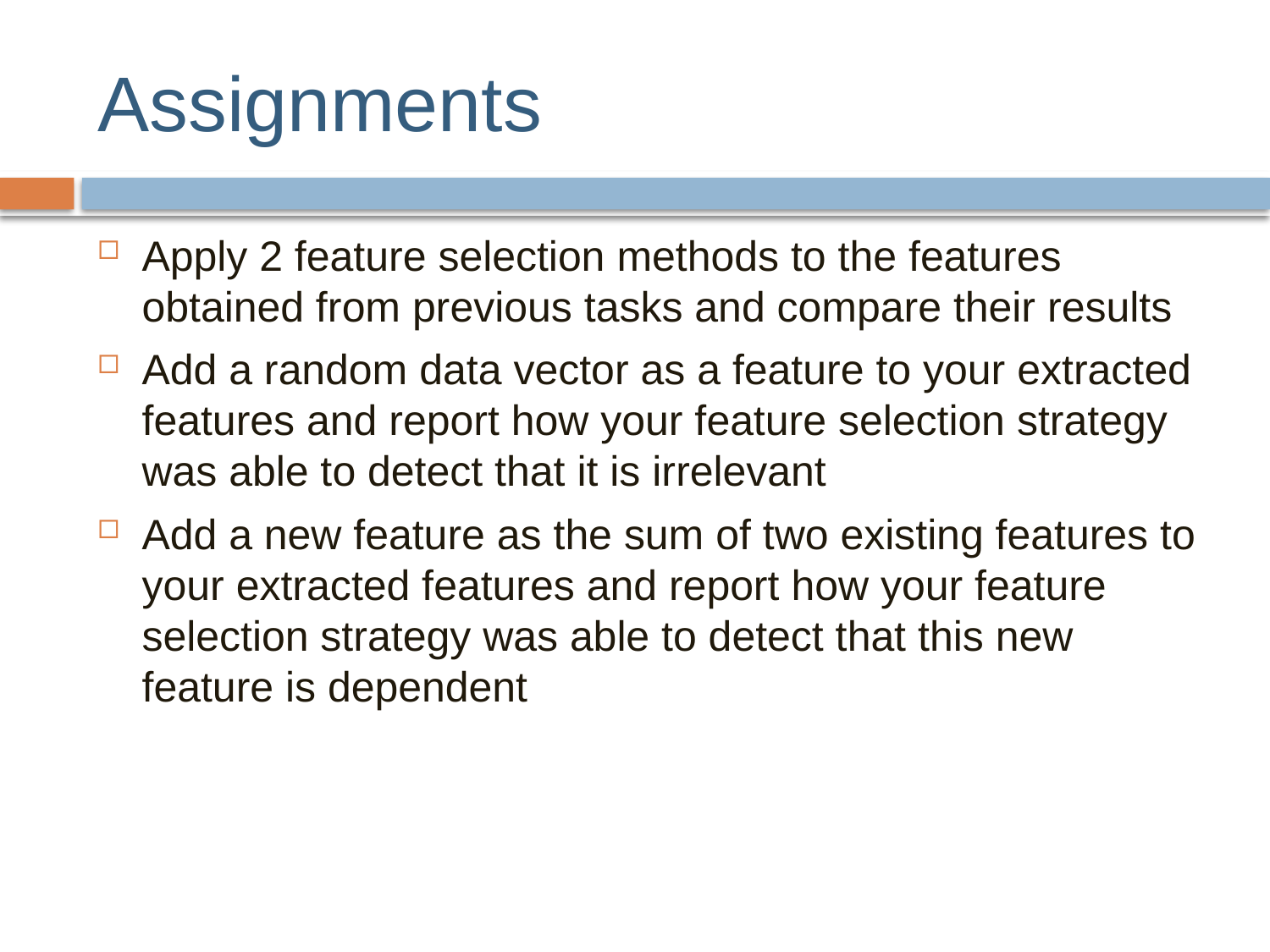

# Assignments
Apply 2 feature selection methods to the features obtained from previous tasks and compare their results
Add a random data vector as a feature to your extracted features and report how your feature selection strategy was able to detect that it is irrelevant
Add a new feature as the sum of two existing features to your extracted features and report how your feature selection strategy was able to detect that this new feature is dependent